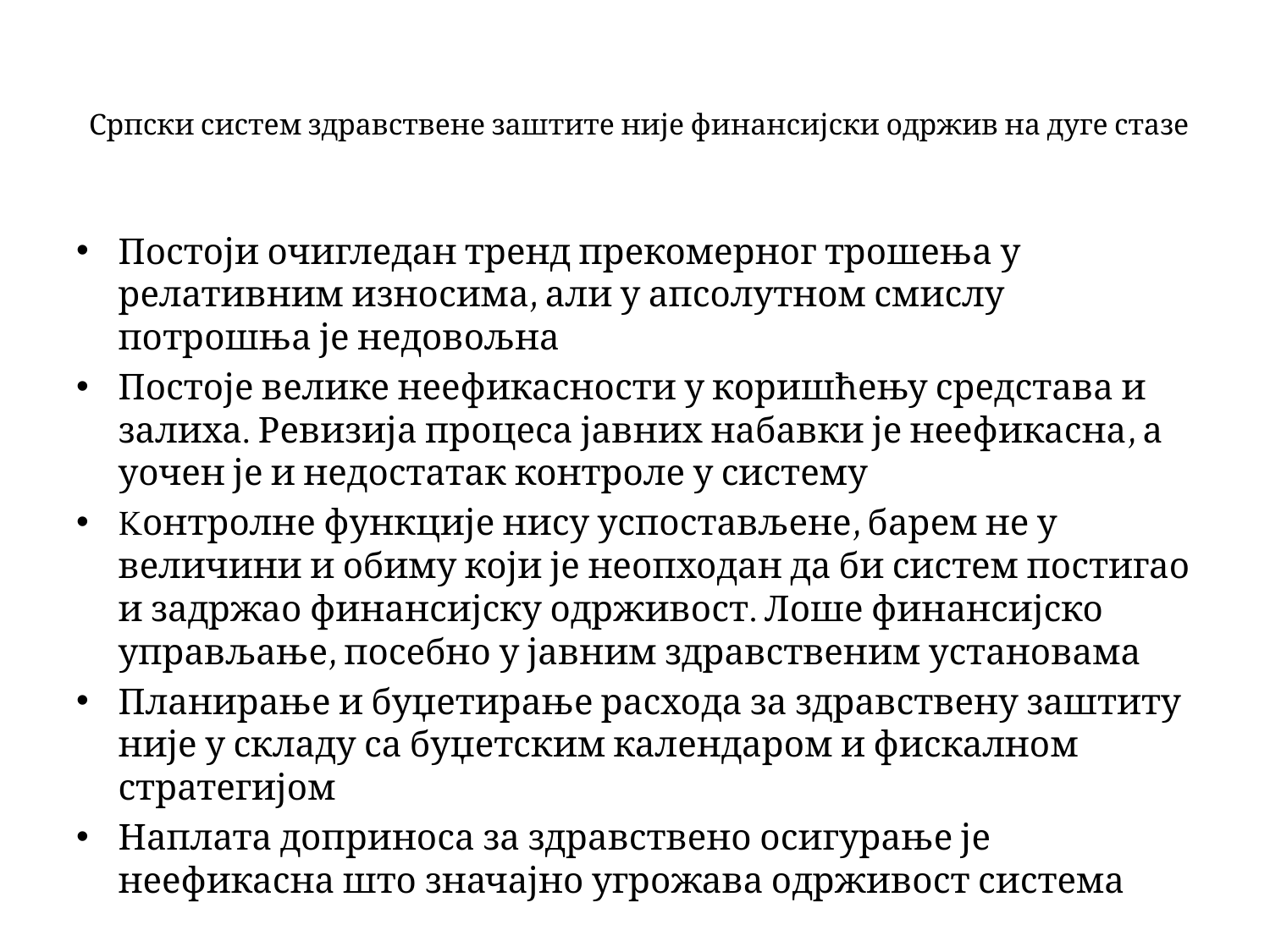

# Српски систем здравствене заштите није финансијски одржив на дуге стазе
Постоји очигледан тренд прекомерног трошења у релативним износима, али у апсолутном смислу потрошња је недовољна
Постоје велике неефикасности у коришћењу средстава и залиха. Ревизија процеса јавних набавки је неефикасна, а уочен је и недостатак контроле у систему
Kонтролне функције нису успостављене, барем не у величини и обиму који је неопходан да би систем постигао и задржао финансијску одрживост. Лоше финансијско управљање, посебно у јавним здравственим установама
Планирање и буџетирање расхода за здравствену заштиту није у складу са буџетским календаром и фискалном стратегијом
Наплата доприноса за здравствено осигурање је неефикасна што значајно угрожава одрживост система